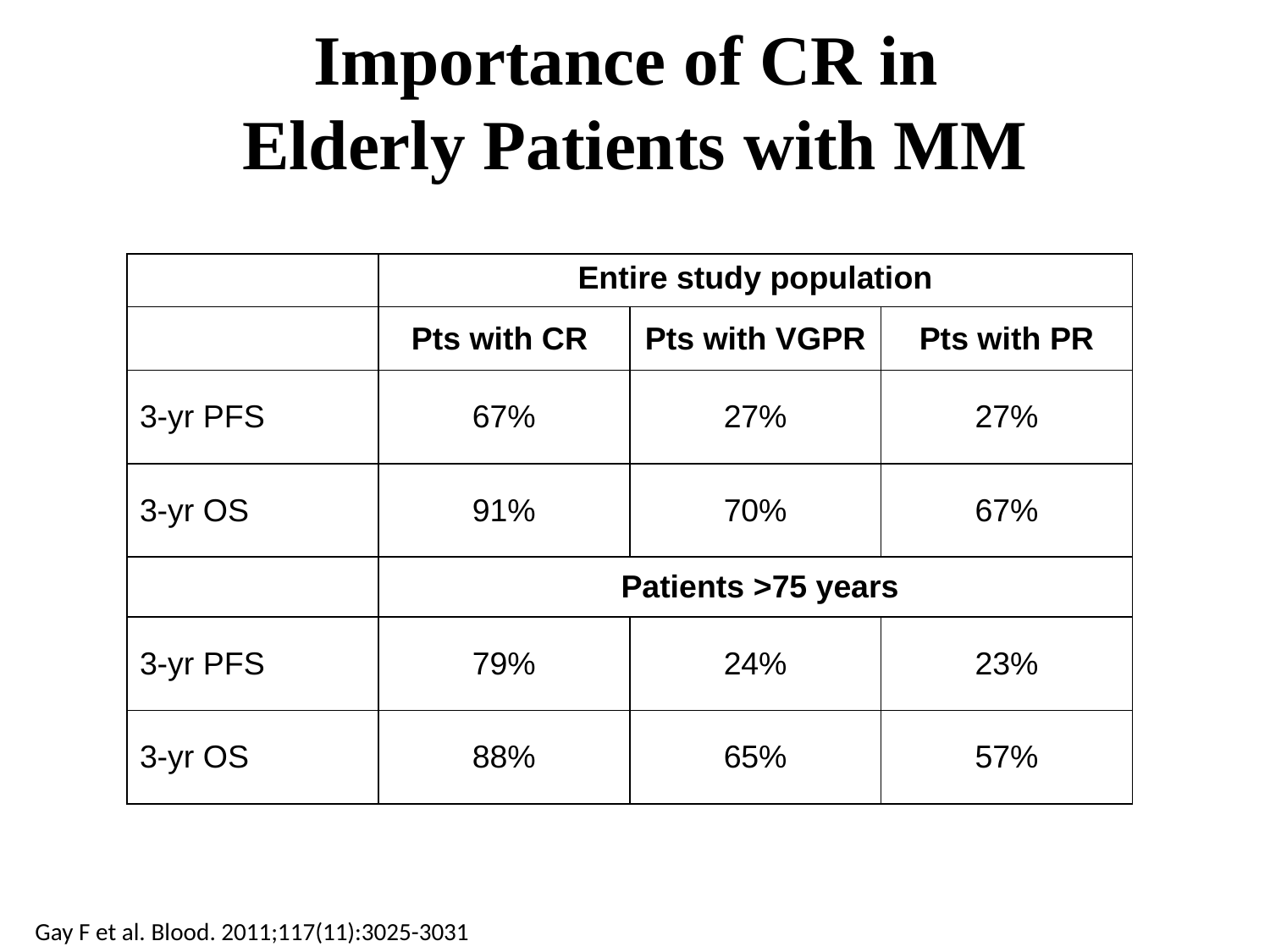

Importance of CR in
Elderly Patients with MM
|  | Entire study population |  |  |
| --- | --- | --- | --- |
|  | Pts with CR | Pts with VGPR | Pts with PR |
| 3-yr PFS | 67% | 27% | 27% |
| 3-yr OS | 91% | 70% | 67% |
|  | Patients >75 years |  |  |
| 3-yr PFS | 79% | 24% | 23% |
| 3-yr OS | 88% | 65% | 57% |
 Gay F et al. Blood. 2011;117(11):3025-3031